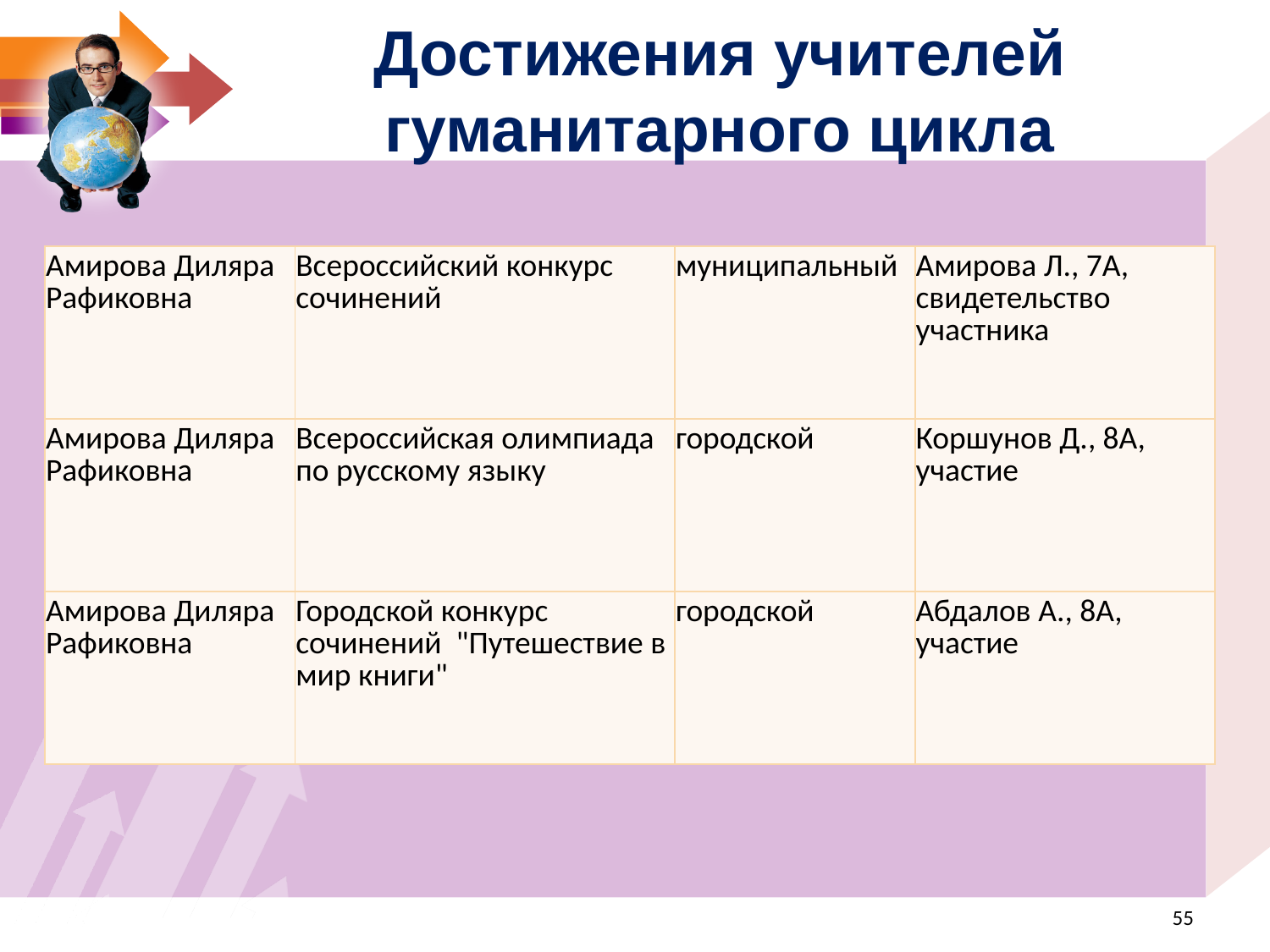

Достижения учителей гуманитарного цикла
| Амирова Диляра Рафиковна | Всероссийский конкурс сочинений | муниципальный | Амирова Л., 7А, свидетельство участника |
| --- | --- | --- | --- |
| Амирова Диляра Рафиковна | Всероссийская олимпиада по русскому языку | городской | Коршунов Д., 8А, участие |
| Амирова Диляра Рафиковна | Городской конкурс сочинений "Путешествие в мир книги" | городской | Абдалов А., 8А, участие |
55